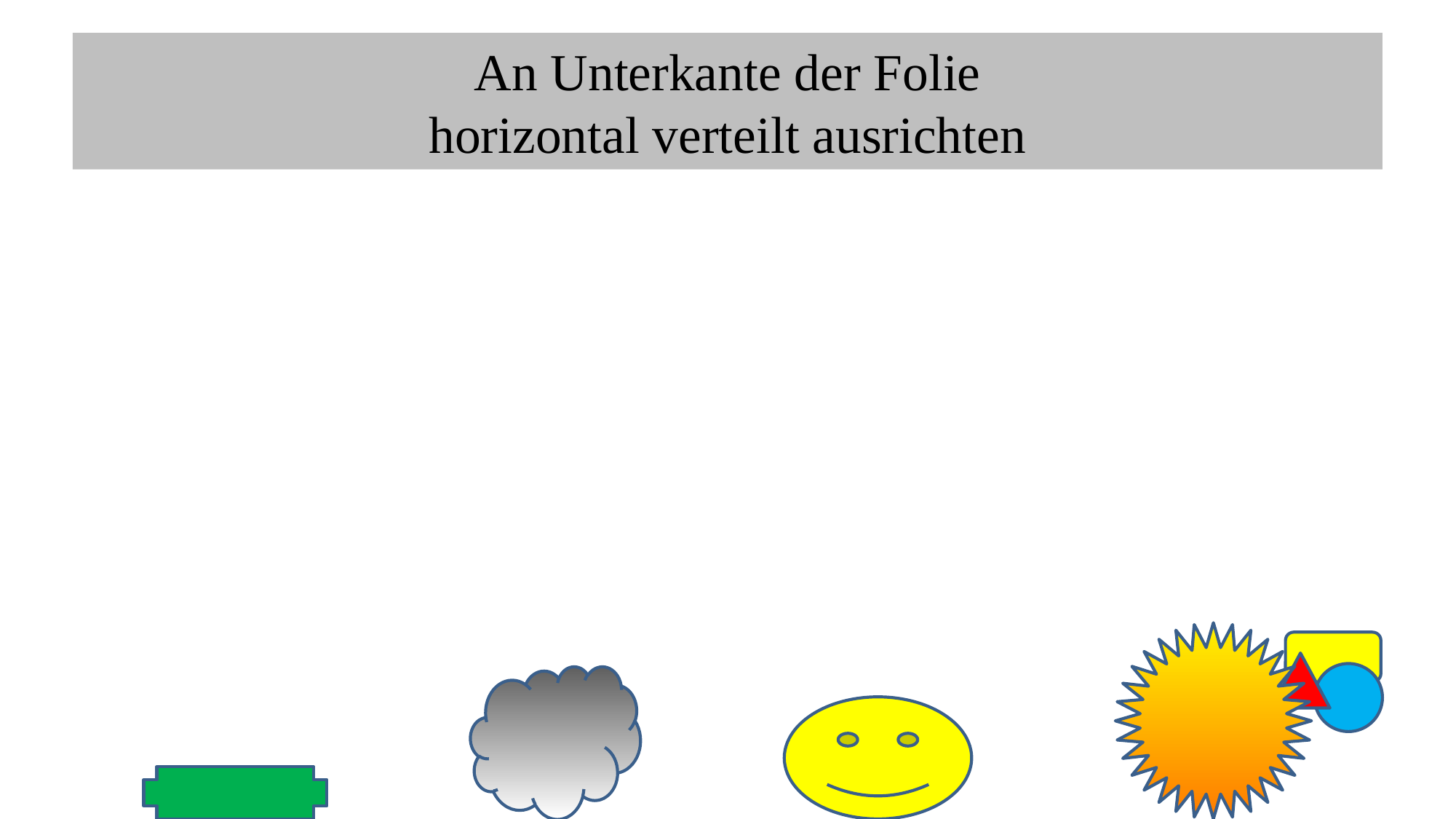

# An Unterkante der Folie horizontal verteilt ausrichten